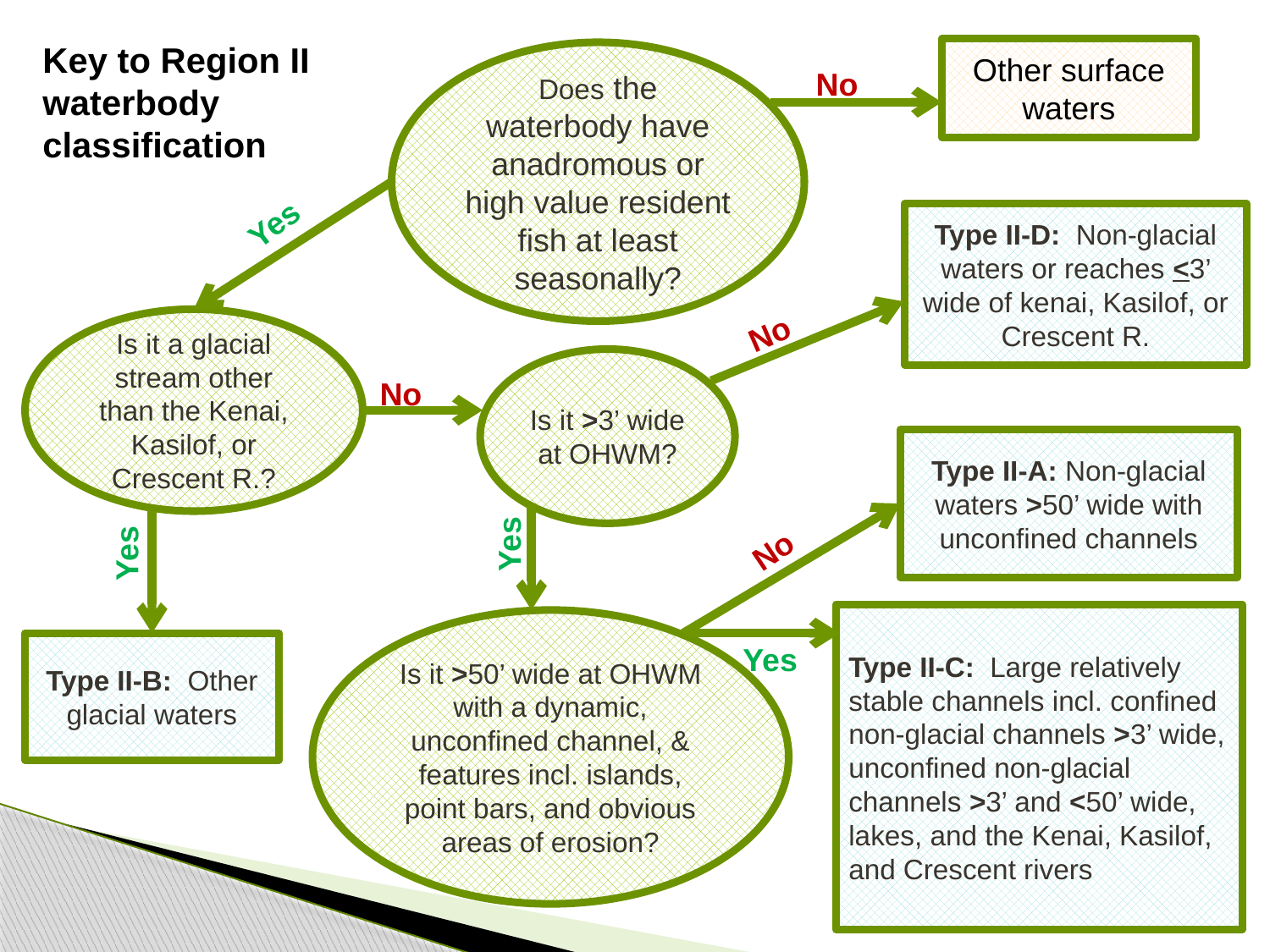

Key to Region II waterbody classification
Other surface waters
Does the waterbody have anadromous or high value resident fish at least seasonally?
No
Yes
Type II-D:  Non-glacial waters or reaches <3’ wide of kenai, Kasilof, or Crescent R.
No
Is it a glacial stream other than the Kenai, Kasilof, or Crescent R.?
Is it >3’ wide at OHWM?
No
Type II-A: Non-glacial waters >50’ wide with unconfined channels
Yes
Yes
No
Type II-C:  Large relatively stable channels incl. confined non-glacial channels >3’ wide, unconfined non-glacial channels >3’ and <50’ wide, lakes, and the Kenai, Kasilof, and Crescent rivers
Is it >50’ wide at OHWM with a dynamic, unconfined channel, & features incl. islands, point bars, and obvious areas of erosion?
Type II-B:  Other glacial waters
Yes